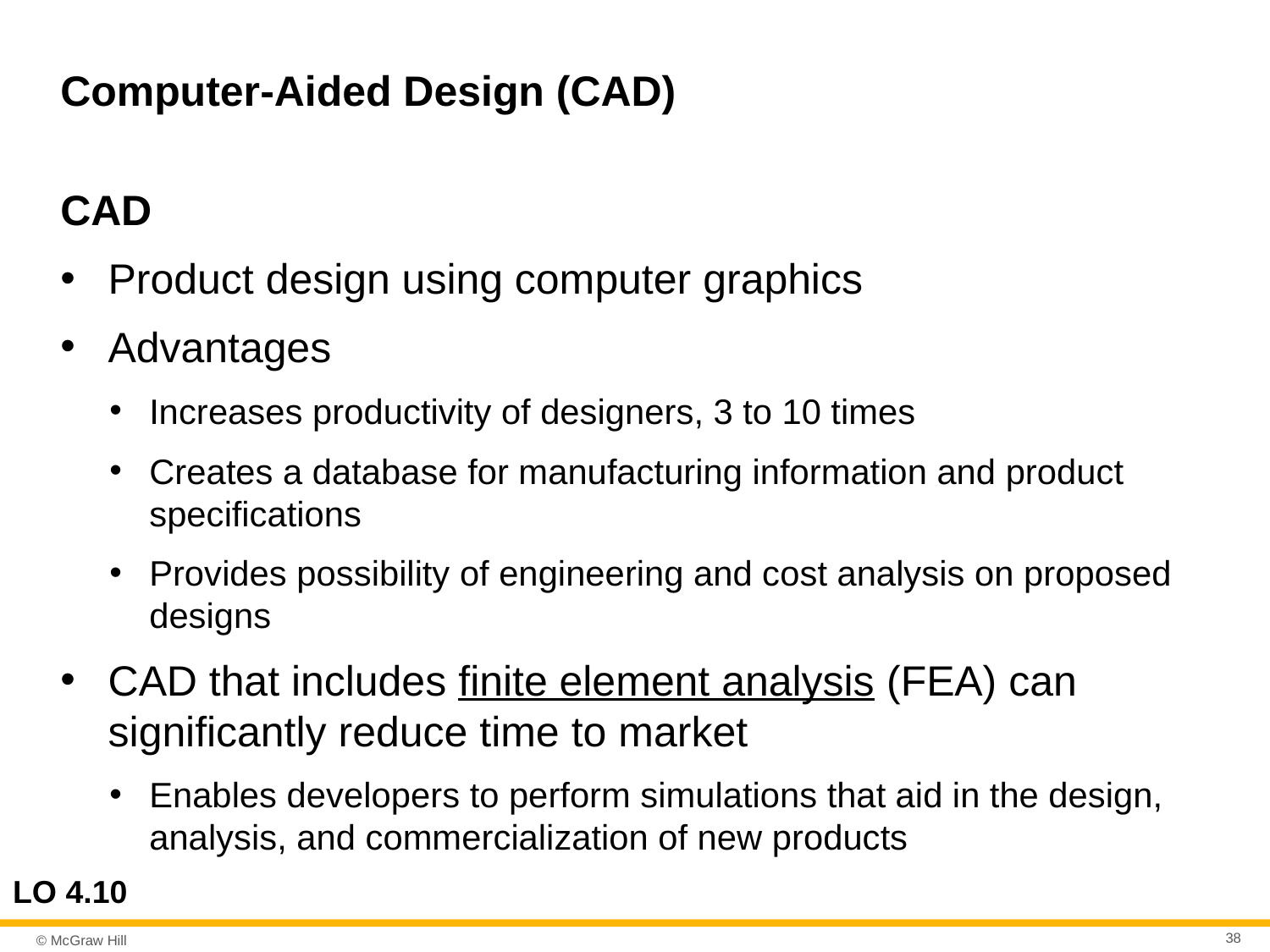

# Computer-Aided Design (CAD)
CAD
Product design using computer graphics
Advantages
Increases productivity of designers, 3 to 10 times
Creates a database for manufacturing information and product specifications
Provides possibility of engineering and cost analysis on proposed designs
CAD that includes finite element analysis (FEA) can significantly reduce time to market
Enables developers to perform simulations that aid in the design, analysis, and commercialization of new products
LO 4.10